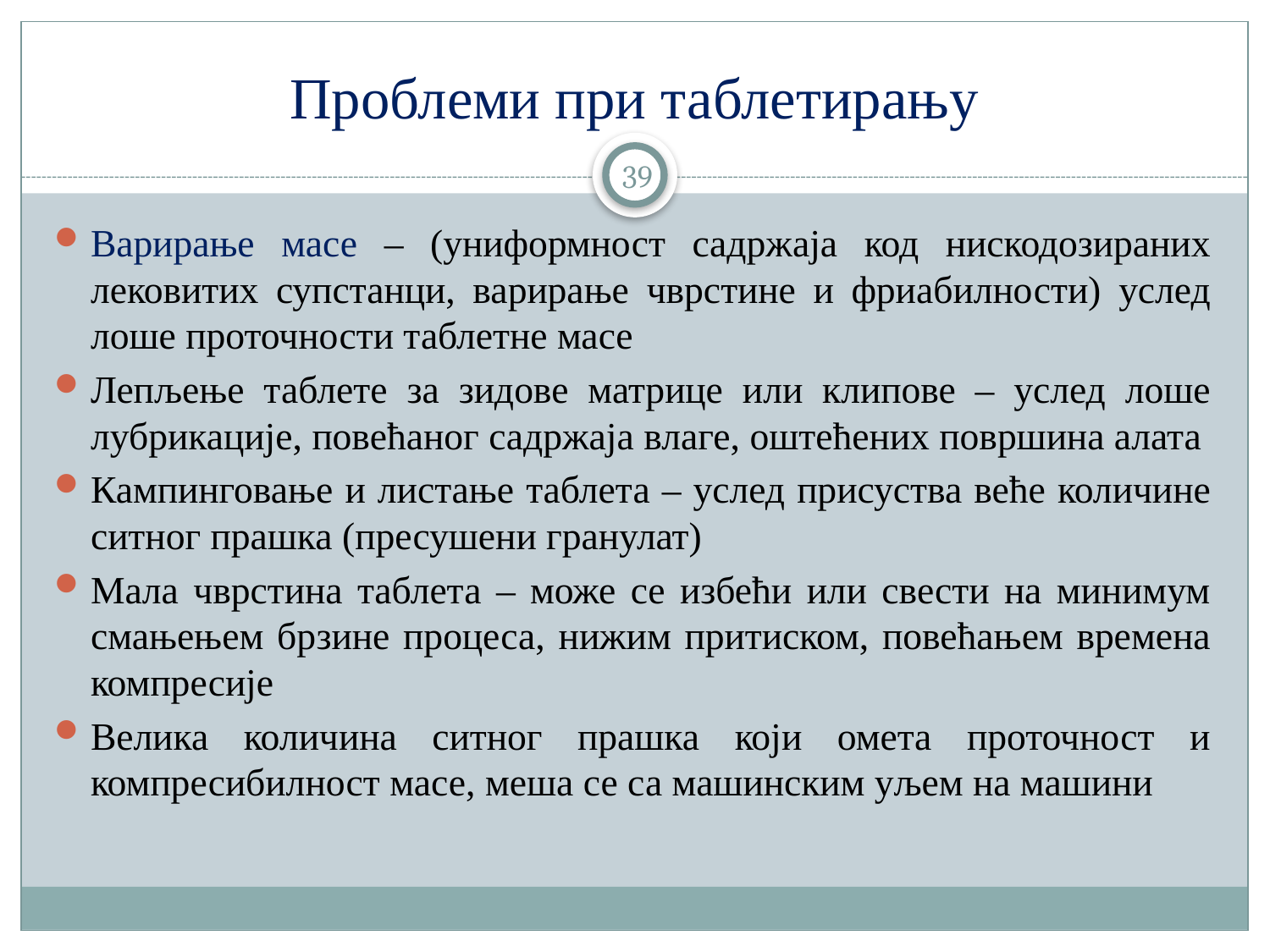

# Проблеми при таблетирању
39
Варирање масе – (униформност садржаја код нискодозираних лековитих супстанци, варирање чврстине и фриабилности) услед лоше проточности таблетне масе
Лепљење таблете за зидове матрице или клипове – услед лоше лубрикације, повећаног садржаја влаге, оштећених површина алата
Кампинговање и листање таблета – услед присуства веће количине ситног прашка (пресушени гранулат)
Мала чврстина таблета – може се избећи или свести на минимум смањењем брзине процеса, нижим притиском, повећањем времена компресије
Велика количина ситног прашка који омета проточност и компресибилност масе, меша се са машинским уљем на машини